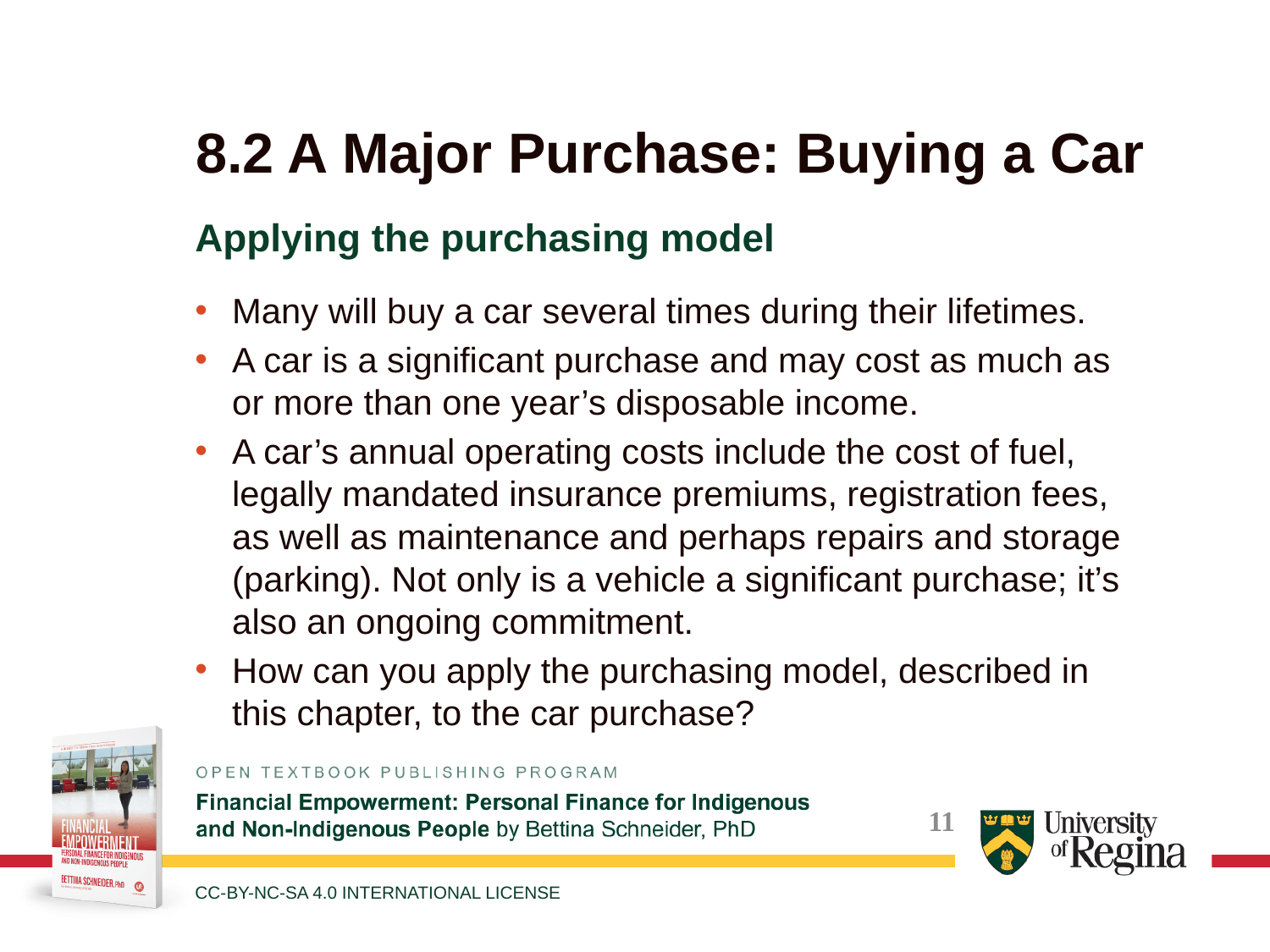

# 8.2 A Major Purchase: Buying a Car
Applying the purchasing model
Many will buy a car several times during their lifetimes.
A car is a significant purchase and may cost as much as or more than one year’s disposable income.
A car’s annual operating costs include the cost of fuel, legally mandated insurance premiums, registration fees, as well as maintenance and perhaps repairs and storage (parking). Not only is a vehicle a significant purchase; it’s also an ongoing commitment.
How can you apply the purchasing model, described in this chapter, to the car purchase?
CC-BY-NC-SA 4.0 INTERNATIONAL LICENSE